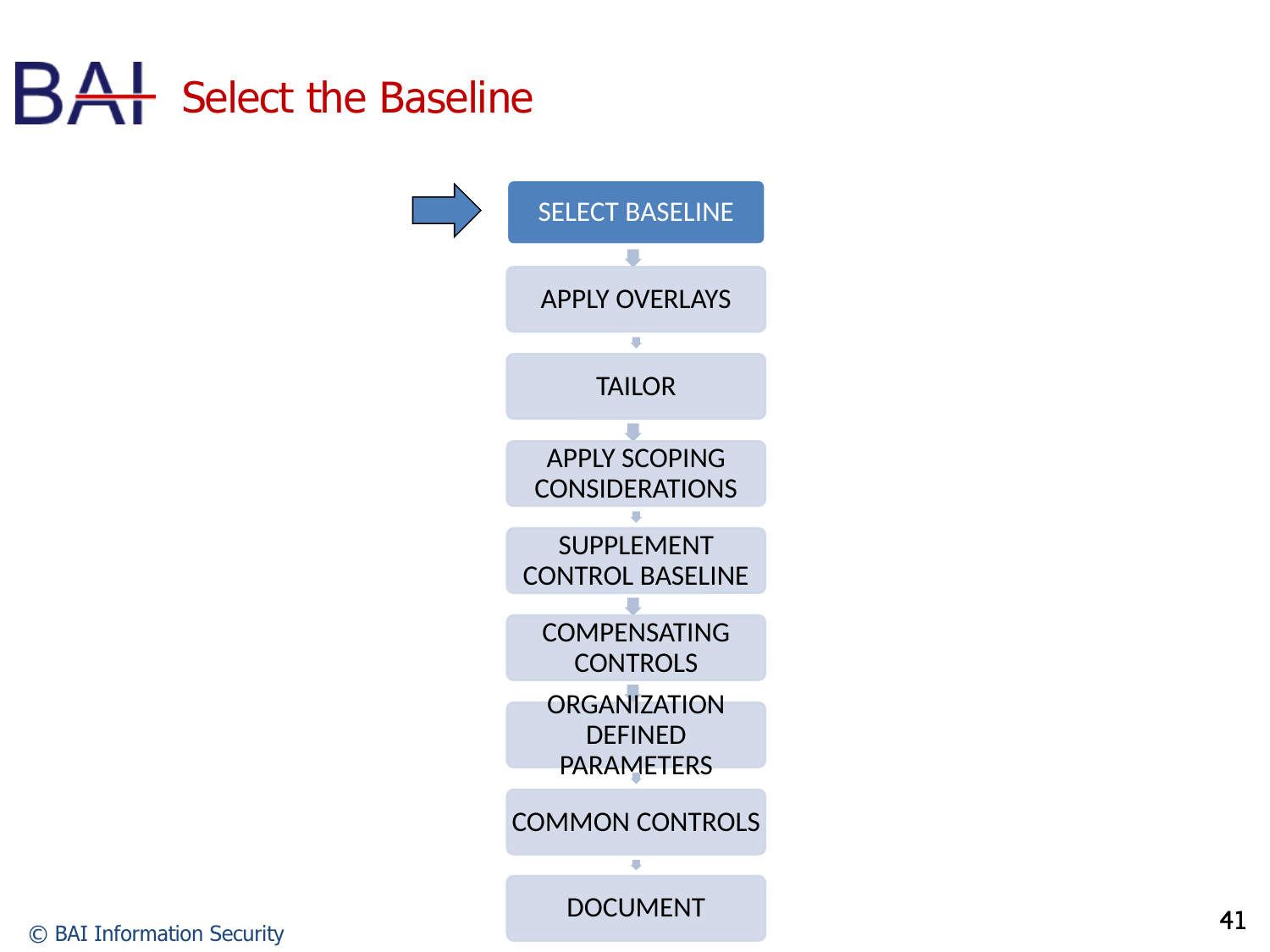

# Select the Baseline

Select Baseline

Apply overlays

TAILOR

Apply scoping considerations

Supplement Control Baseline

Compensating Controls

Organization defined parameters

Common controls

Document